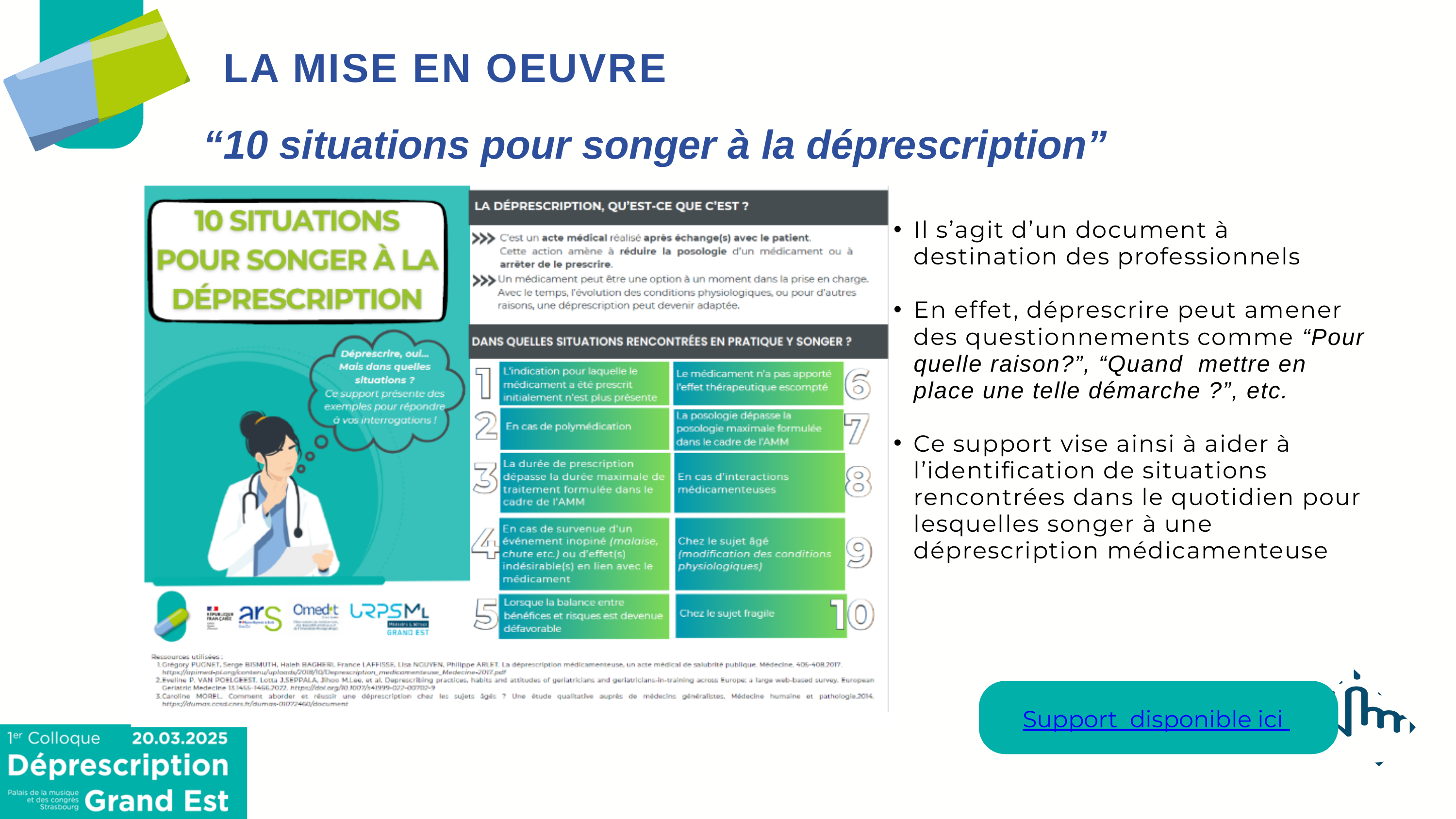

LA MISE EN OEUVRE
“10 situations pour songer à la déprescription”

Il s’agit d’un document à destination des professionnels

En effet, déprescrire peut amener des questionnements comme “Pour quelle raison?”, “Quand  mettre en place une telle démarche ?”, etc.

Ce support vise ainsi à aider à l’identification de situations rencontrées dans le quotidien pour lesquelles songer à une déprescription médicamenteuse

Support  disponible ici